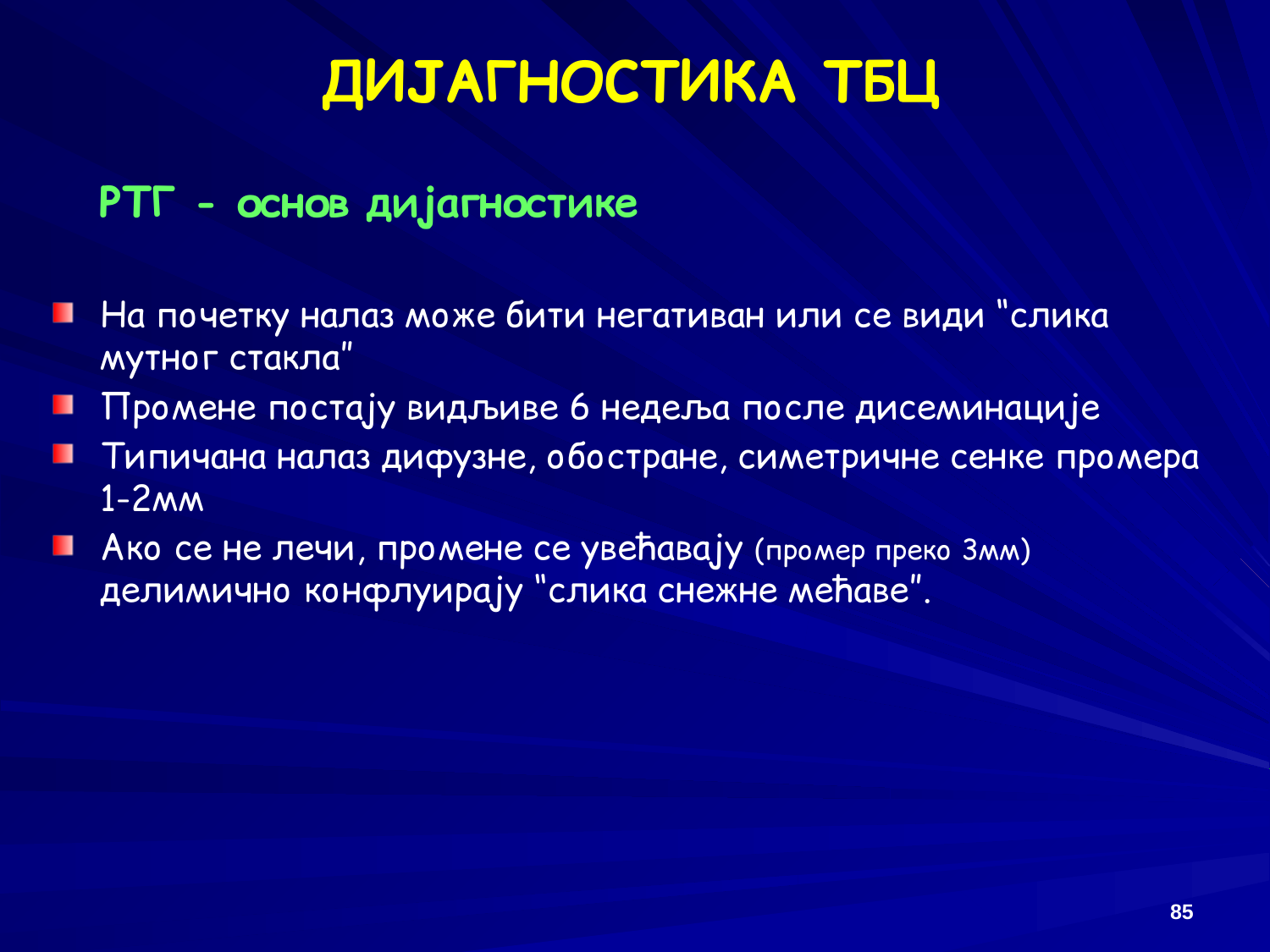

# ДИЈАГНОСТИКА ТБЦ
    РTГ - основ дијагностике

На почетку налаз може бити негативан или се види “слика мутног стакла”
Промене постају видљиве 6 недеља после дисеминације
Типичана налаз дифузне, обостране, симетричне сенке промера 1-2мм
Ако се не лечи, промене се увећавају (промер преко 3мм) делимично конфлуирају “слика снежне мећаве”.

85